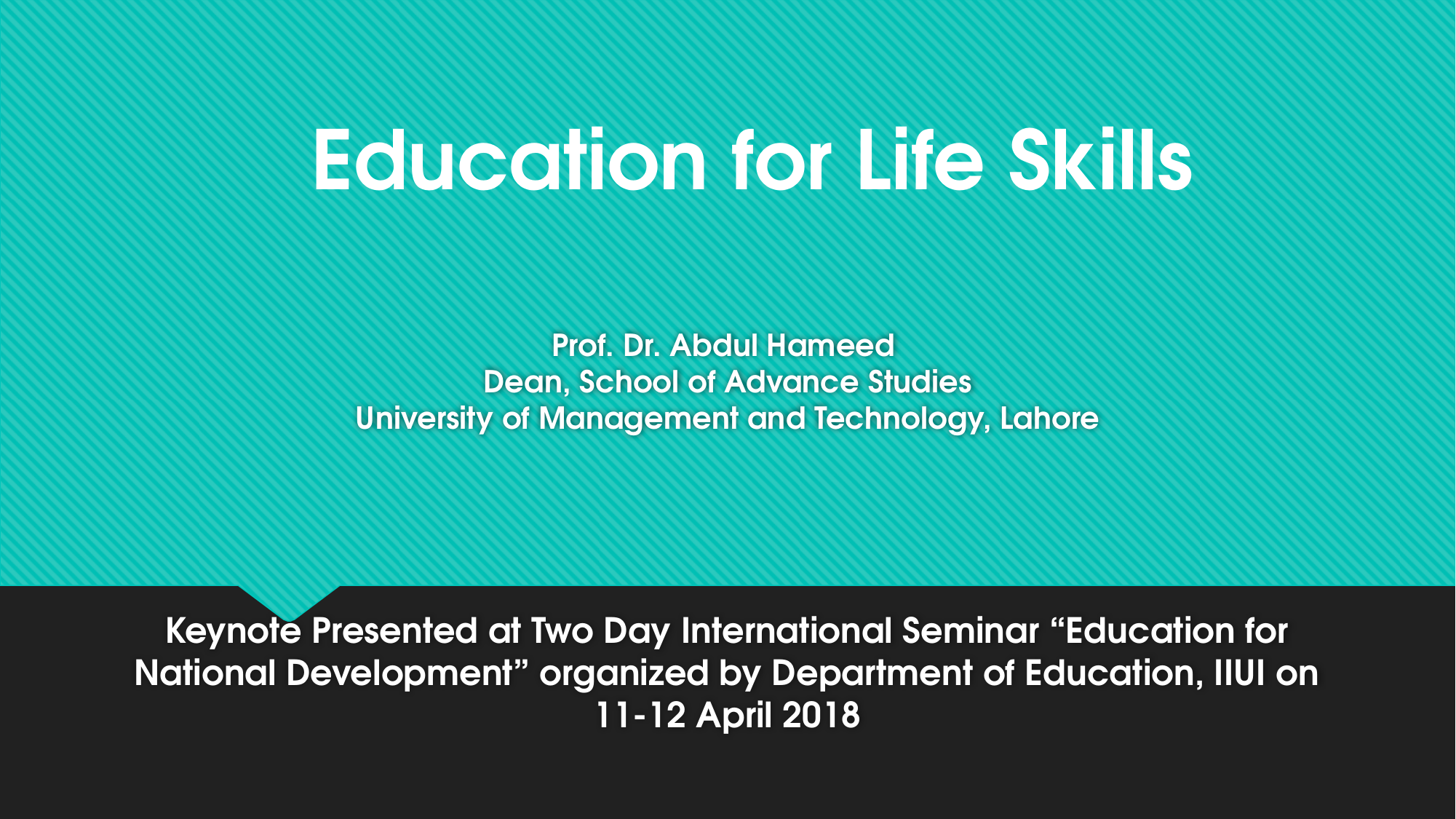

Education for Life Skills

# Prof. Dr. Abdul Hameed Dean, School of Advance Studies University of Management and Technology, Lahore
Keynote Presented at Two Day International Seminar “Education for National Development” organized by Department of Education, IIUI on 11-12 April 2018